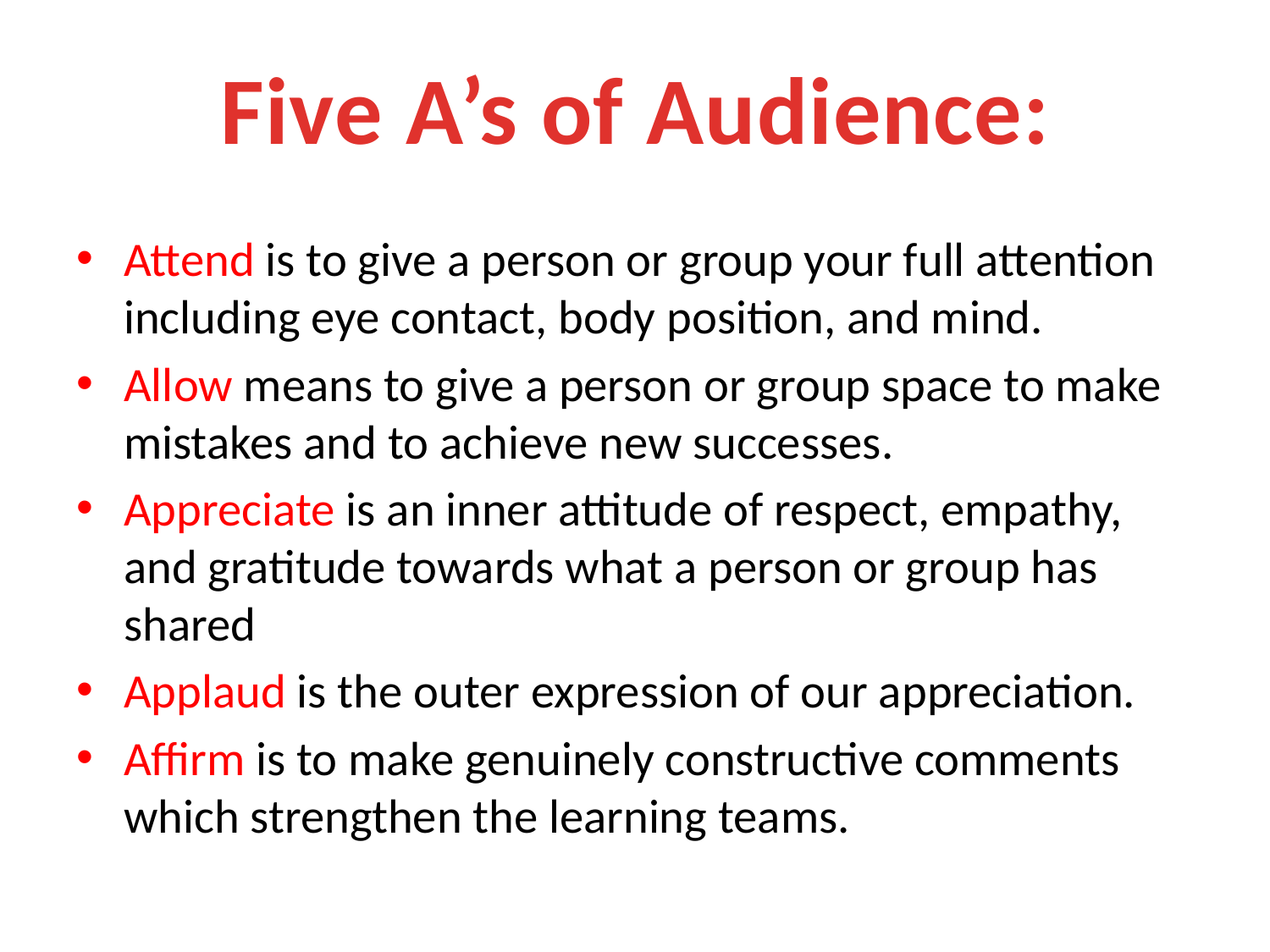

Five A’s of Audience:
Attend is to give a person or group your full attention including eye contact, body position, and mind.
Allow means to give a person or group space to make mistakes and to achieve new successes.
Appreciate is an inner attitude of respect, empathy, and gratitude towards what a person or group has shared
Applaud is the outer expression of our appreciation.
Affirm is to make genuinely constructive comments which strengthen the learning teams.